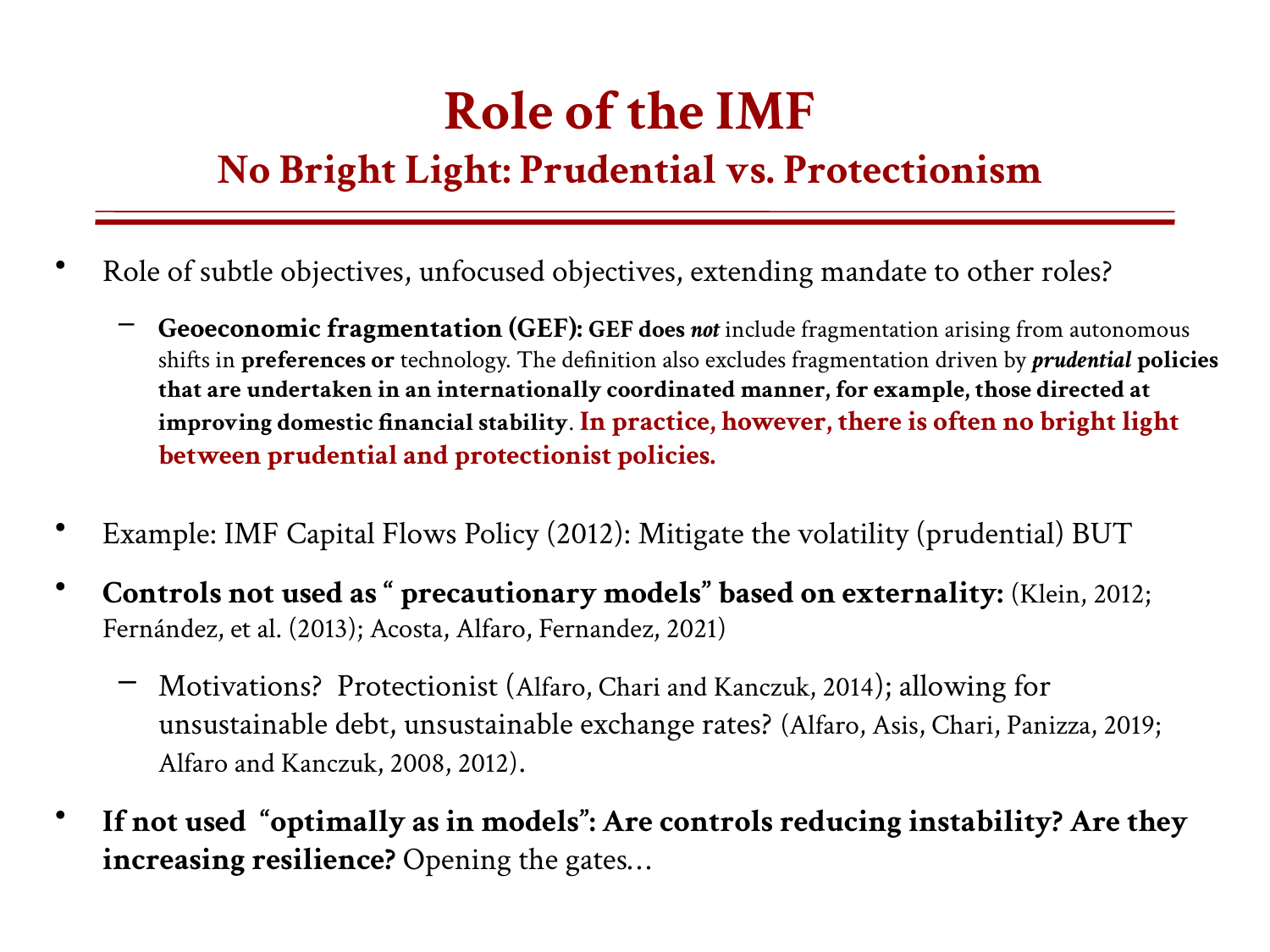

# Role of the IMF No Bright Light: Prudential vs. Protectionism
Role of subtle objectives, unfocused objectives, extending mandate to other roles?
Geoeconomic fragmentation (GEF): GEF does not include fragmentation arising from autonomous shifts in preferences or technology. The definition also excludes fragmentation driven by prudential policies that are undertaken in an internationally coordinated manner, for example, those directed at improving domestic financial stability. In practice, however, there is often no bright light between prudential and protectionist policies.
Example: IMF Capital Flows Policy (2012): Mitigate the volatility (prudential) BUT
Controls not used as “ precautionary models” based on externality: (Klein, 2012; Fernández, et al. (2013); Acosta, Alfaro, Fernandez, 2021)
Motivations?  Protectionist (Alfaro, Chari and Kanczuk, 2014); allowing for unsustainable debt, unsustainable exchange rates? (Alfaro, Asis, Chari, Panizza, 2019; Alfaro and Kanczuk, 2008, 2012).
If not used  “optimally as in models”: Are controls reducing instability? Are they increasing resilience? Opening the gates…